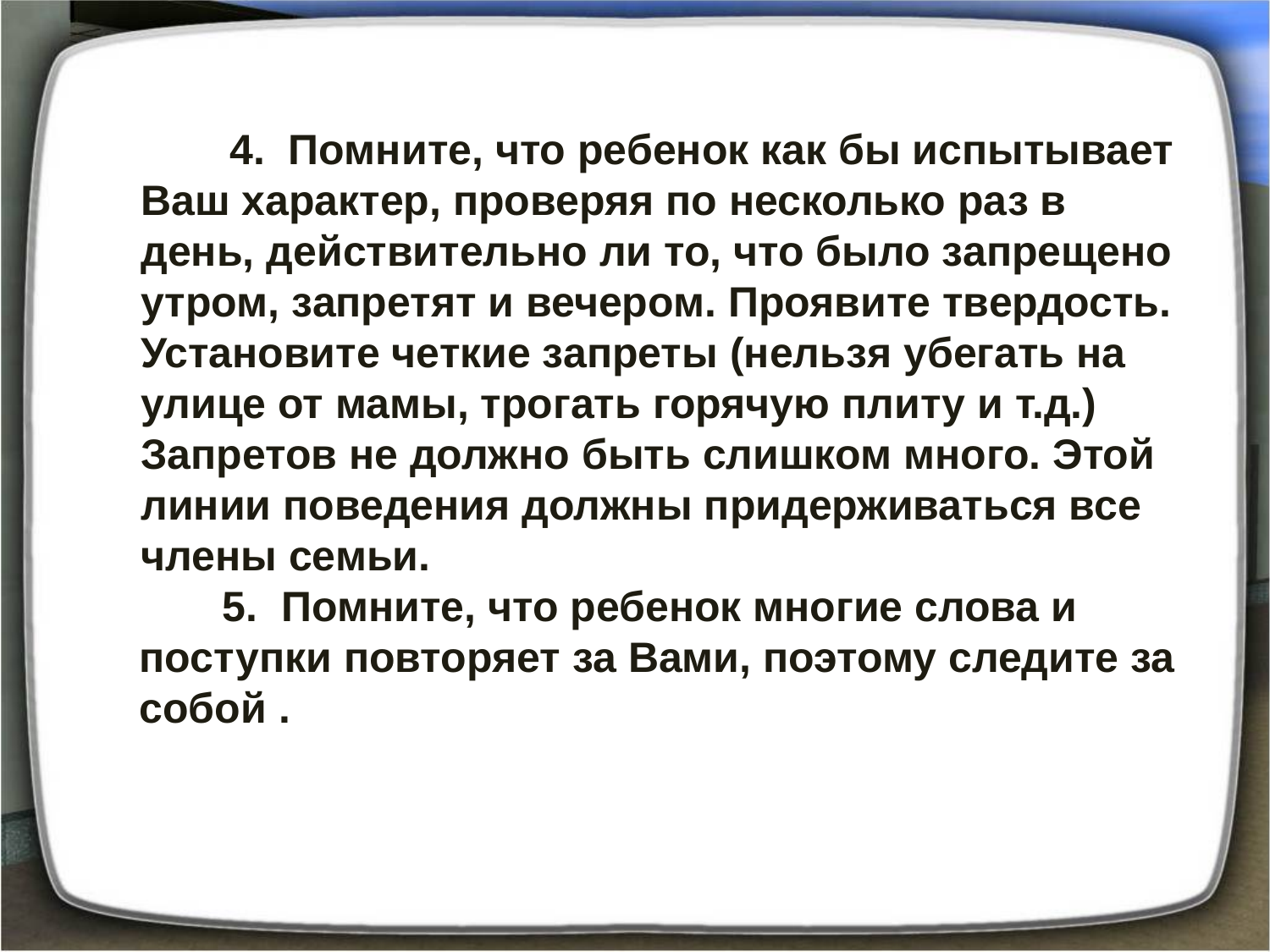

4.  Помните, что ребенок как бы испытывает Ваш характер, проверяя по несколько раз в день, действительно ли то, что было запрещено утром, запретят и вечером. Проявите твердость. Установите четкие запреты (нельзя убегать на улице от мамы, трогать горячую плиту и т.д.) Запретов не должно быть слишком много. Этой линии поведения должны придерживаться все члены семьи.
	       5.  Помните, что ребенок многие слова и поступки повторяет за Вами, поэтому следите за собой .